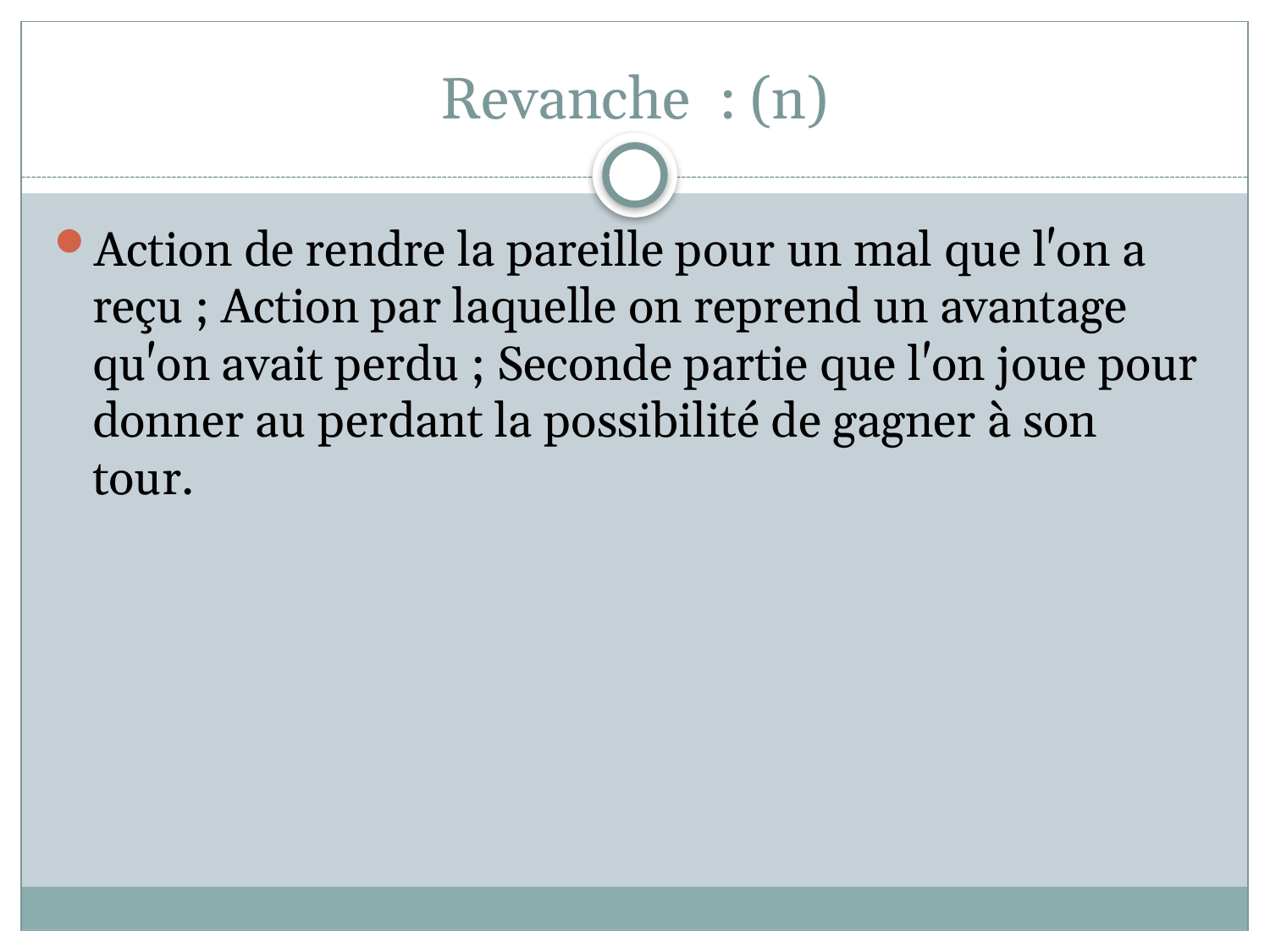

# Revanche  : (n)
Action de rendre la pareille pour un mal que l'on a reçu ; Action par laquelle on reprend un avantage qu'on avait perdu ; Seconde partie que l'on joue pour donner au perdant la possibilité de gagner à son tour.